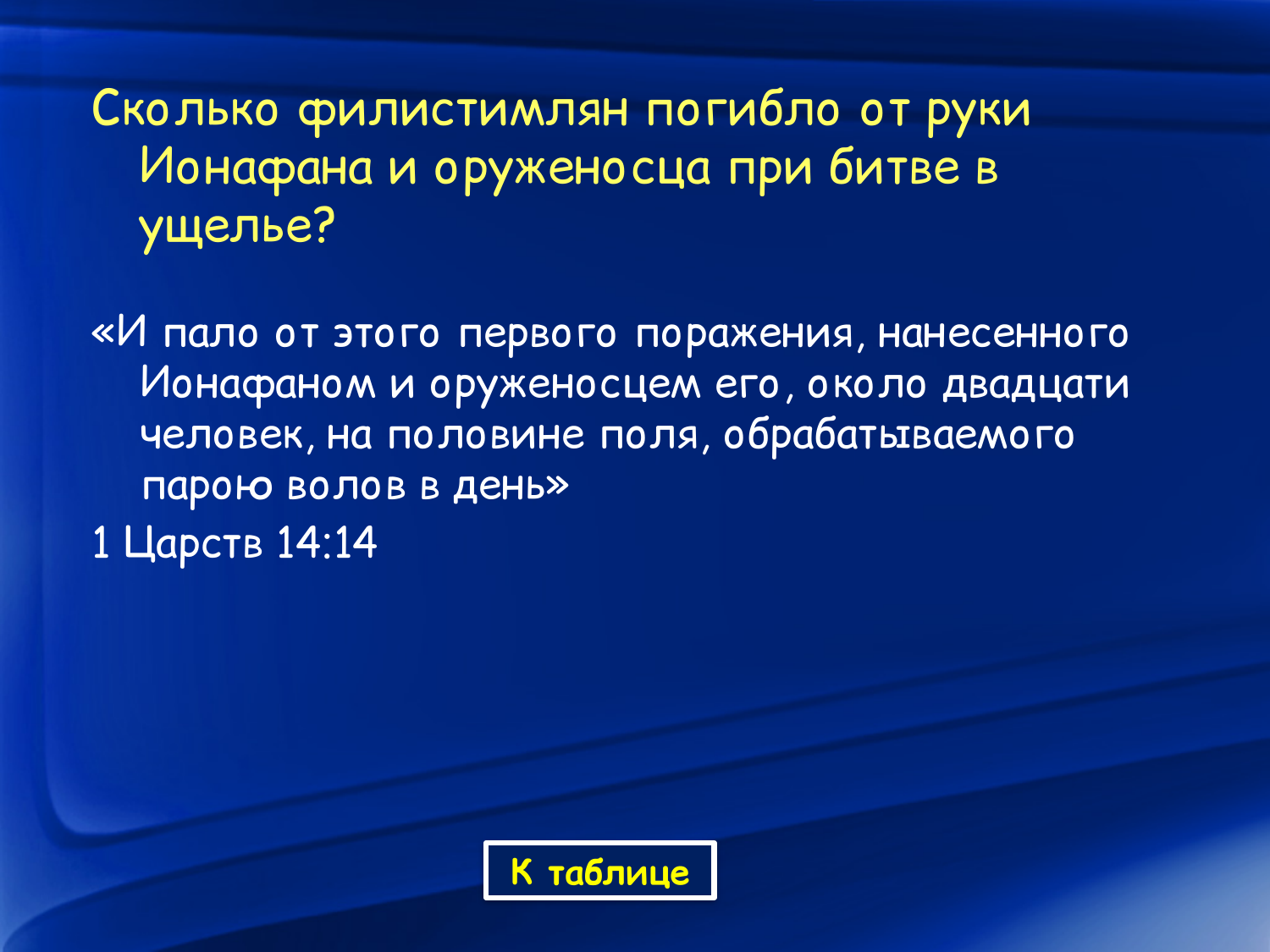

Сколько филистимлян погибло от руки Ионафана и оруженосца при битве в ущелье?
«И пало от этого первого поражения, нанесенного Ионафаном и оруженосцем его, около двадцати человек, на половине поля, обрабатываемого парою волов в день»
1 Царств 14:14
К таблице